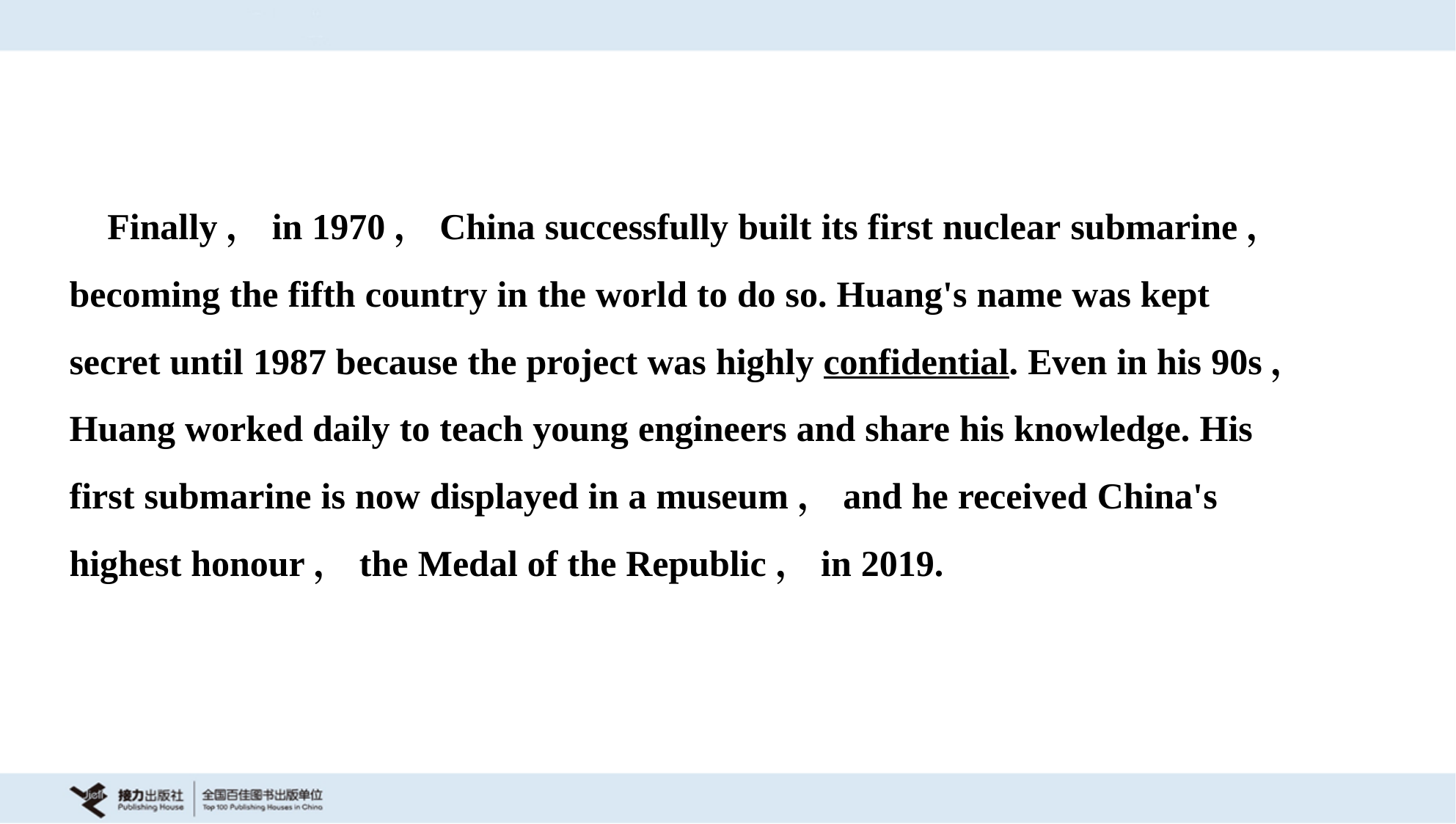

Finally，in 1970，China successfully built its first nuclear submarine，
becoming the fifth country in the world to do so. Huang's name was kept
secret until 1987 because the project was highly confidential. Even in his 90s，
Huang worked daily to teach young engineers and share his knowledge. His
first submarine is now displayed in a museum，and he received China's
highest honour，the Medal of the Republic，in 2019.